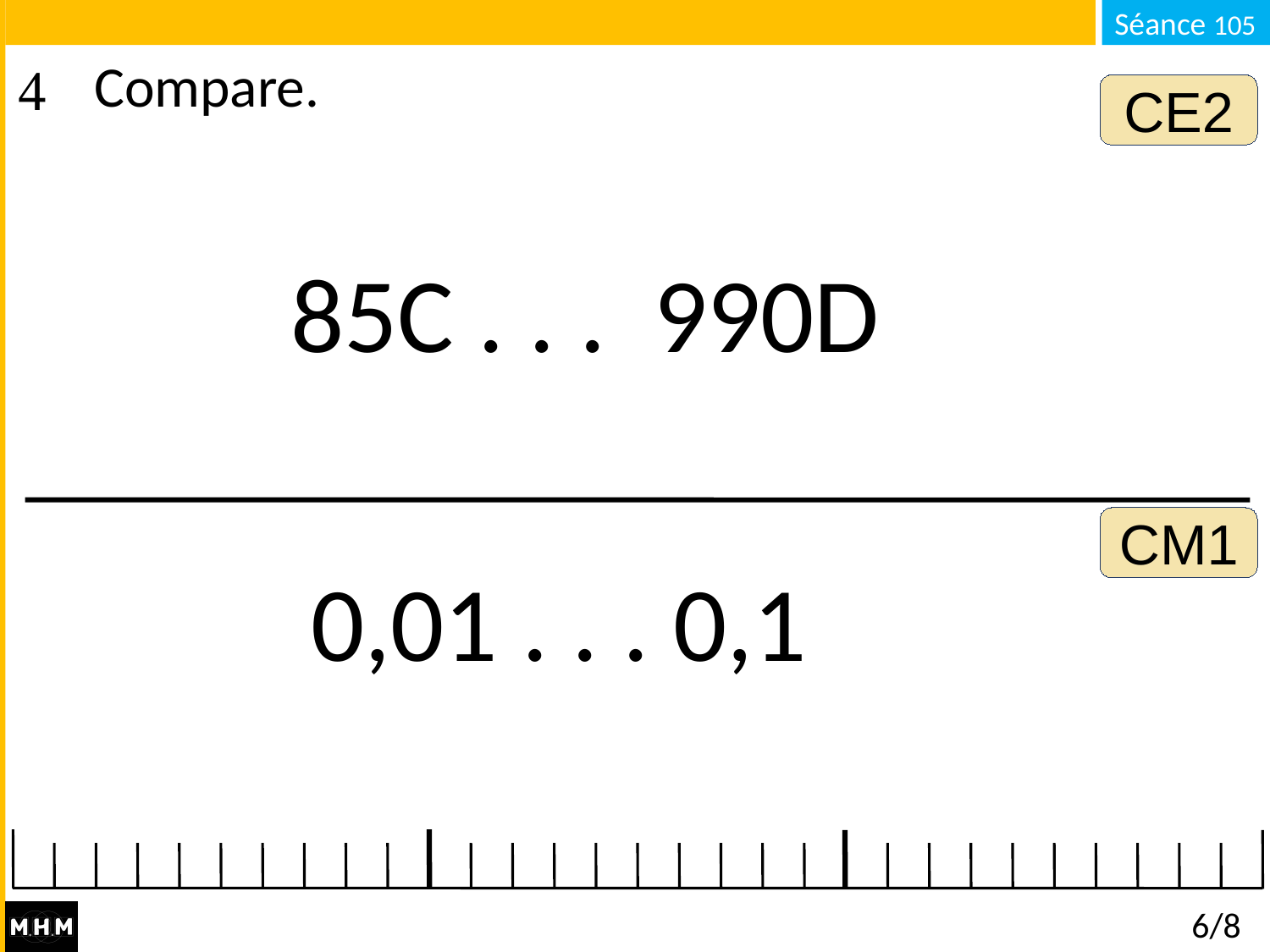

# Compare.
CE2
85C . . .  990D

CM1
0,01 . . . 0,1
6/8